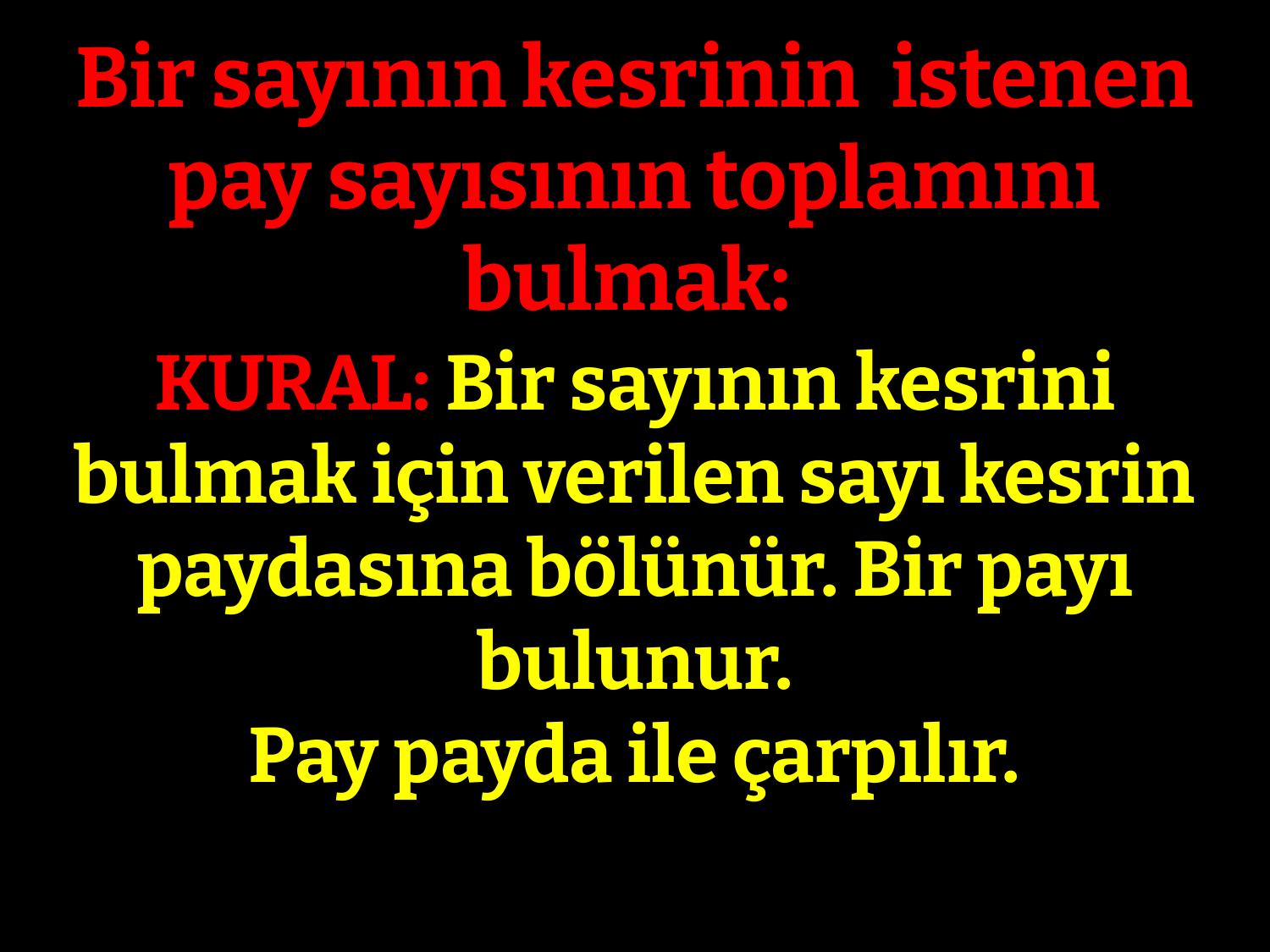

Bir sayının kesrinin  istenen pay sayısının toplamını bulmak:
#
KURAL: Bir sayının kesrini bulmak için verilen sayı kesrin paydasına bölünür. Bir payı bulunur.
Pay payda ile çarpılır.